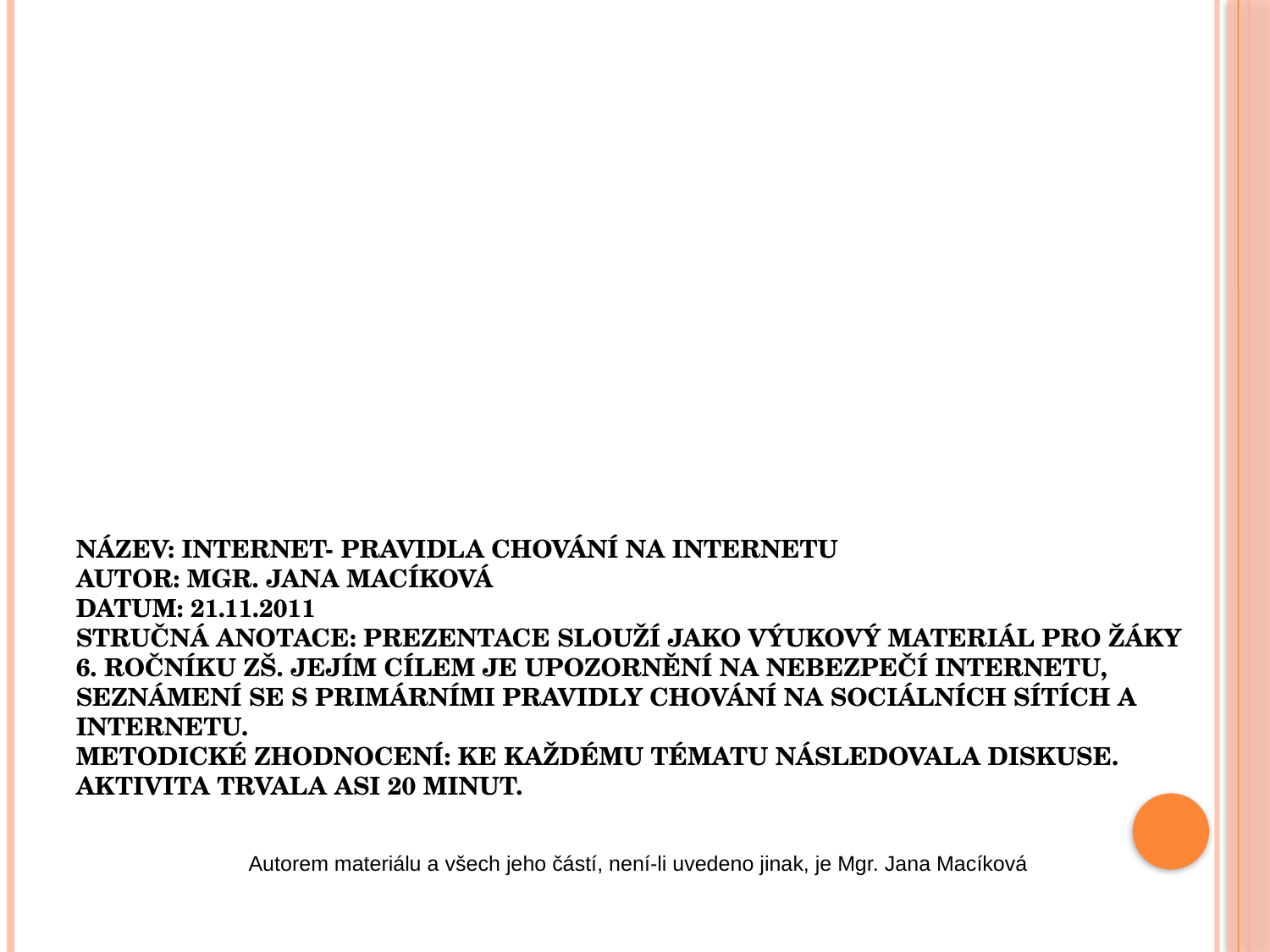

# Název: Internet- Pravidla chování na internetu Autor: Mgr. Jana Macíková Datum: 21.11.2011 Stručná anotace: Prezentace slouží jako výukový materiál pro žáky 6. ročníku ZŠ. Jejím cílem je upozornění na nebezpečí internetu, seznámení se s primárními pravidly chování na sociálních sítích a internetu. Metodické zhodnocení: Ke každému tématu následovala diskuse. Aktivita trvala asi 20 minut.
Autorem materiálu a všech jeho částí, není-li uvedeno jinak, je Mgr. Jana Macíková